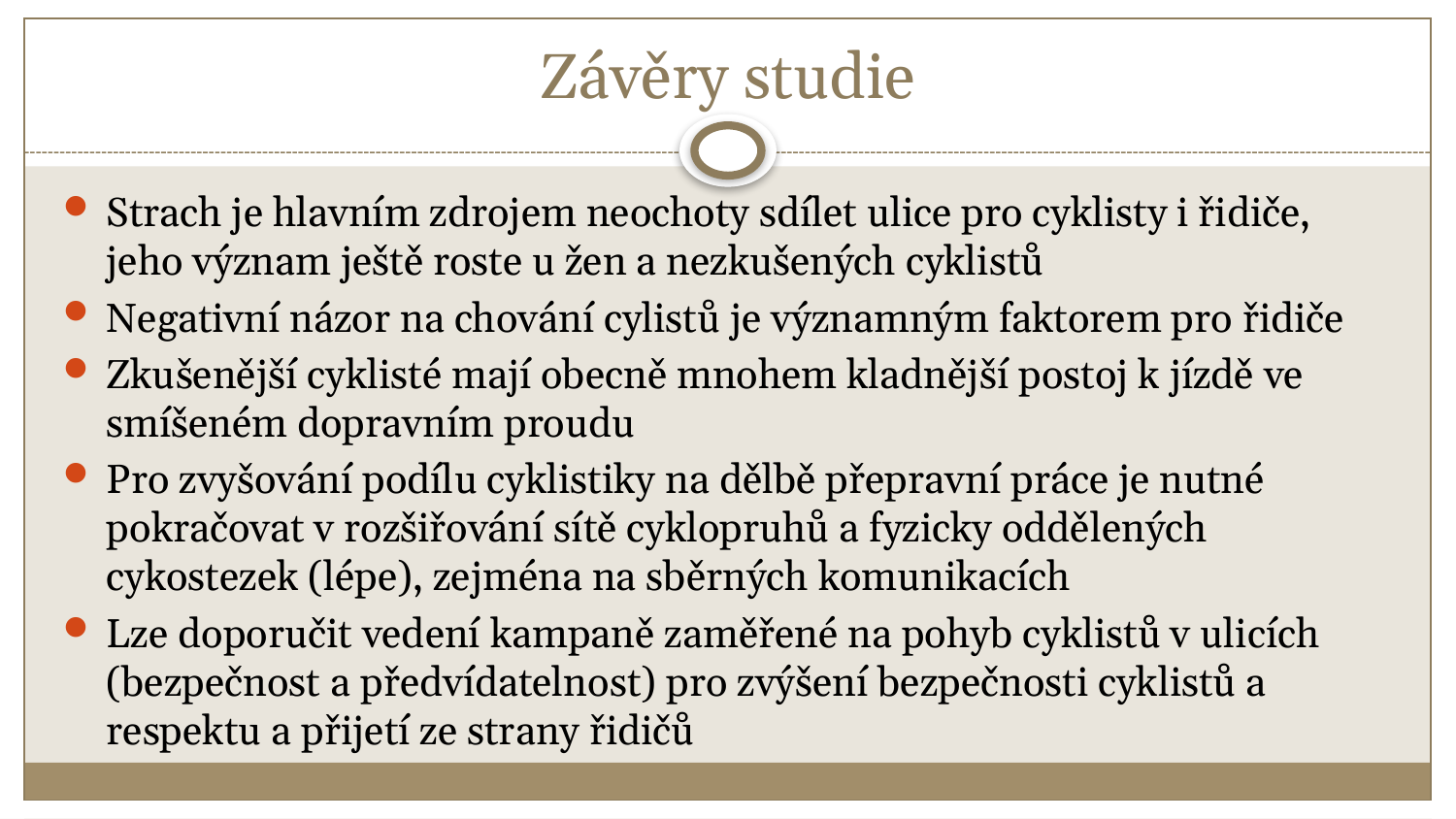

# Závěry studie
Strach je hlavním zdrojem neochoty sdílet ulice pro cyklisty i řidiče, jeho význam ještě roste u žen a nezkušených cyklistů
Negativní názor na chování cylistů je významným faktorem pro řidiče
Zkušenější cyklisté mají obecně mnohem kladnější postoj k jízdě ve smíšeném dopravním proudu
Pro zvyšování podílu cyklistiky na dělbě přepravní práce je nutné pokračovat v rozšiřování sítě cyklopruhů a fyzicky oddělených cykostezek (lépe), zejména na sběrných komunikacích
Lze doporučit vedení kampaně zaměřené na pohyb cyklistů v ulicích (bezpečnost a předvídatelnost) pro zvýšení bezpečnosti cyklistů a respektu a přijetí ze strany řidičů